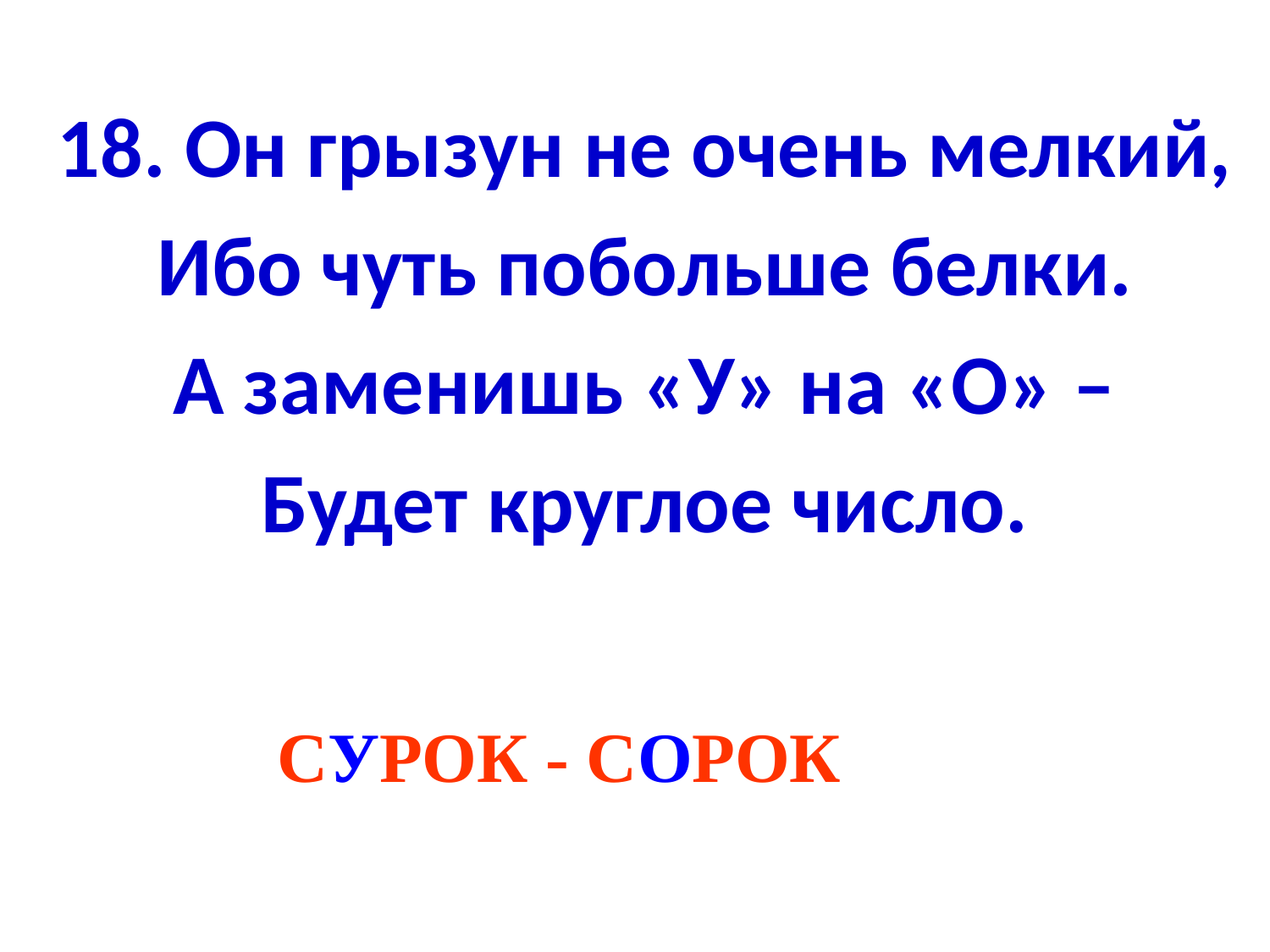

18. Он грызун не очень мелкий,
Ибо чуть побольше белки.
А заменишь «У» на «О» –
Будет круглое число.
СУРОК - СОРОК